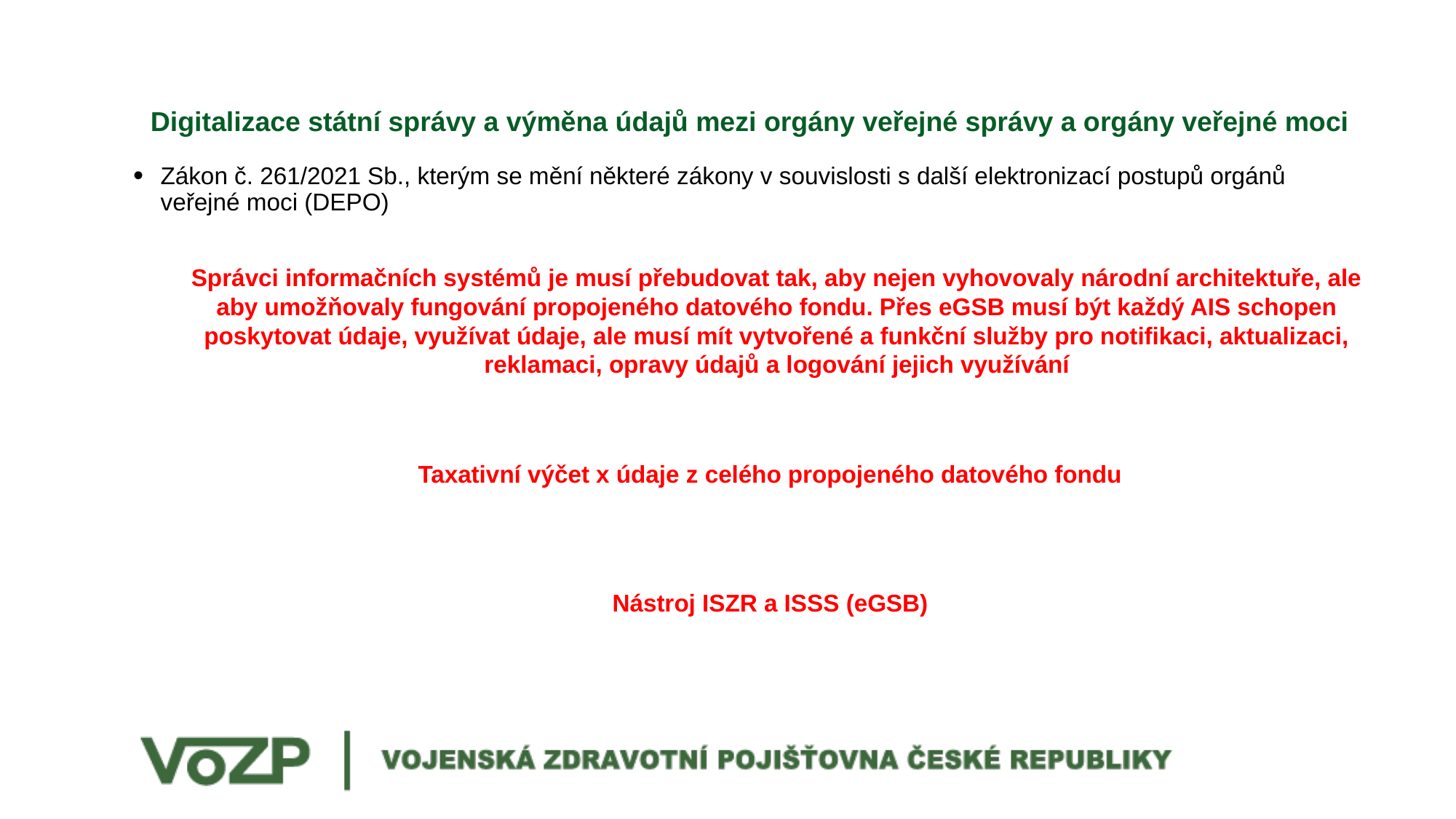

# Digitalizace státní správy a výměna údajů mezi orgány veřejné správy a orgány veřejné moci
Zákon č. 261/2021 Sb., kterým se mění některé zákony v souvislosti s další elektronizací postupů orgánů veřejné moci (DEPO)

Správci informačních systémů je musí přebudovat tak, aby nejen vyhovovaly národní architektuře, ale aby umožňovaly fungování propojeného datového fondu. Přes eGSB musí být každý AIS schopen poskytovat údaje, využívat údaje, ale musí mít vytvořené a funkční služby pro notifikaci, aktualizaci, reklamaci, opravy údajů a logování jejich využívání

Taxativní výčet x údaje z celého propojeného datového fondu

Nástroj ISZR a ISSS (eGSB)